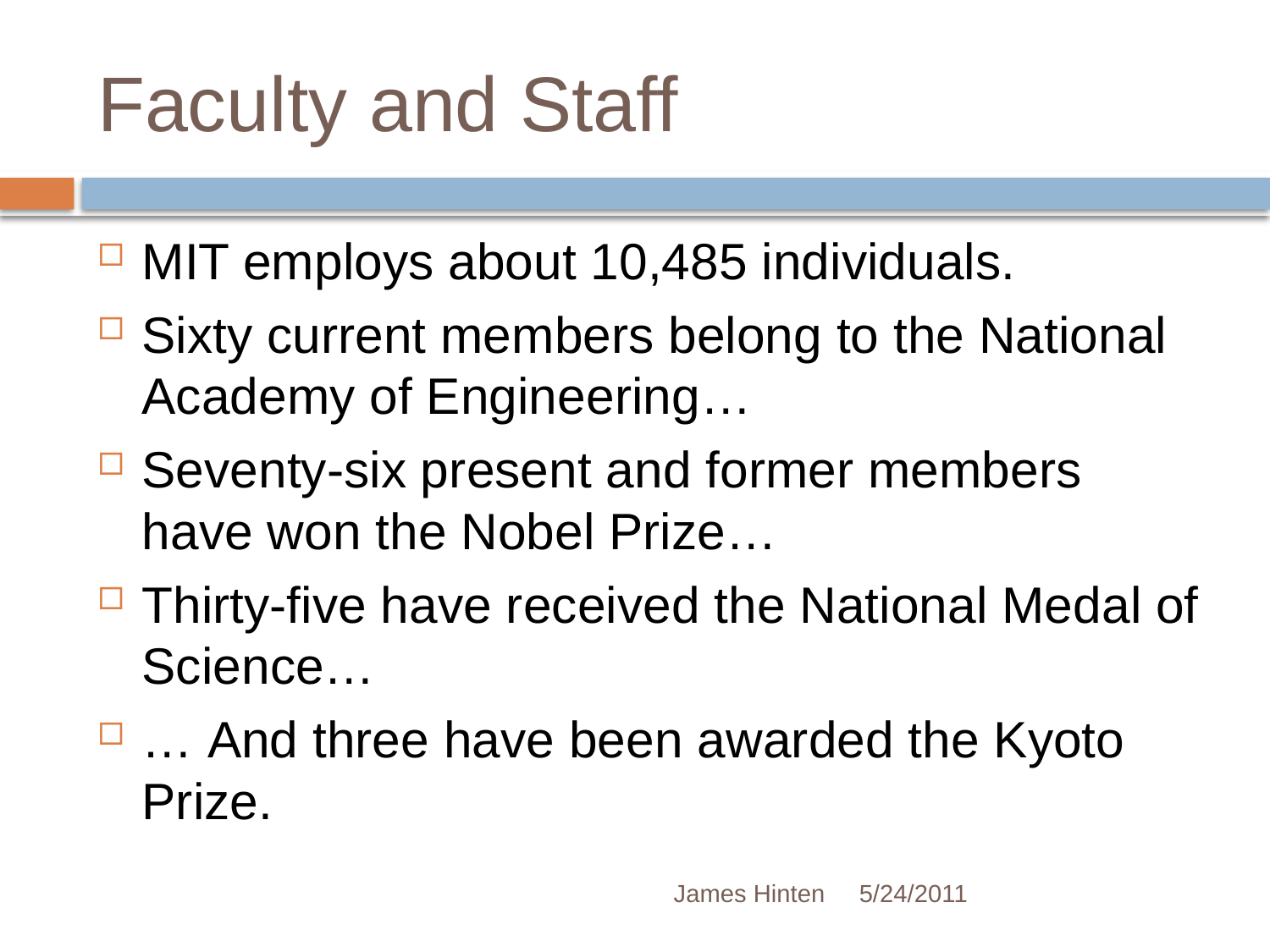

# Faculty and Staff
MIT employs about 10,485 individuals.
Sixty current members belong to the National Academy of Engineering…
Seventy-six present and former members have won the Nobel Prize…
Thirty-five have received the National Medal of Science…
… And three have been awarded the Kyoto Prize.
James Hinten
5/24/2011